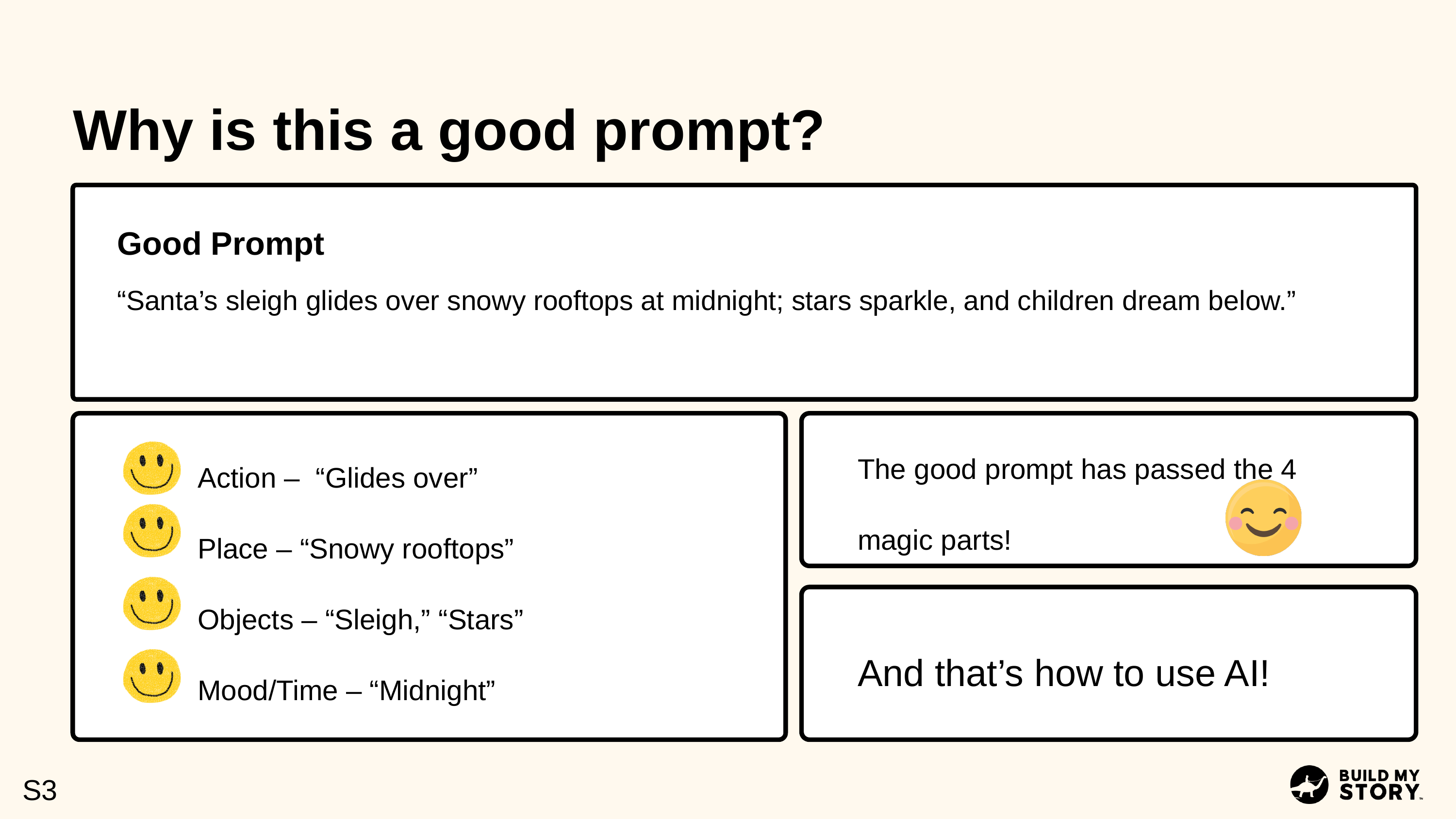

Why is this a good prompt?
Good Prompt

“Santa’s sleigh glides over snowy rooftops at midnight; stars sparkle, and children dream below.”

The good prompt has passed the 4 magic parts!
Action –  “Glides over”
Place – “Snowy rooftops”
Objects – “Sleigh,” “Stars”
Mood/Time – “Midnight”

And that’s how to use AI!

S3